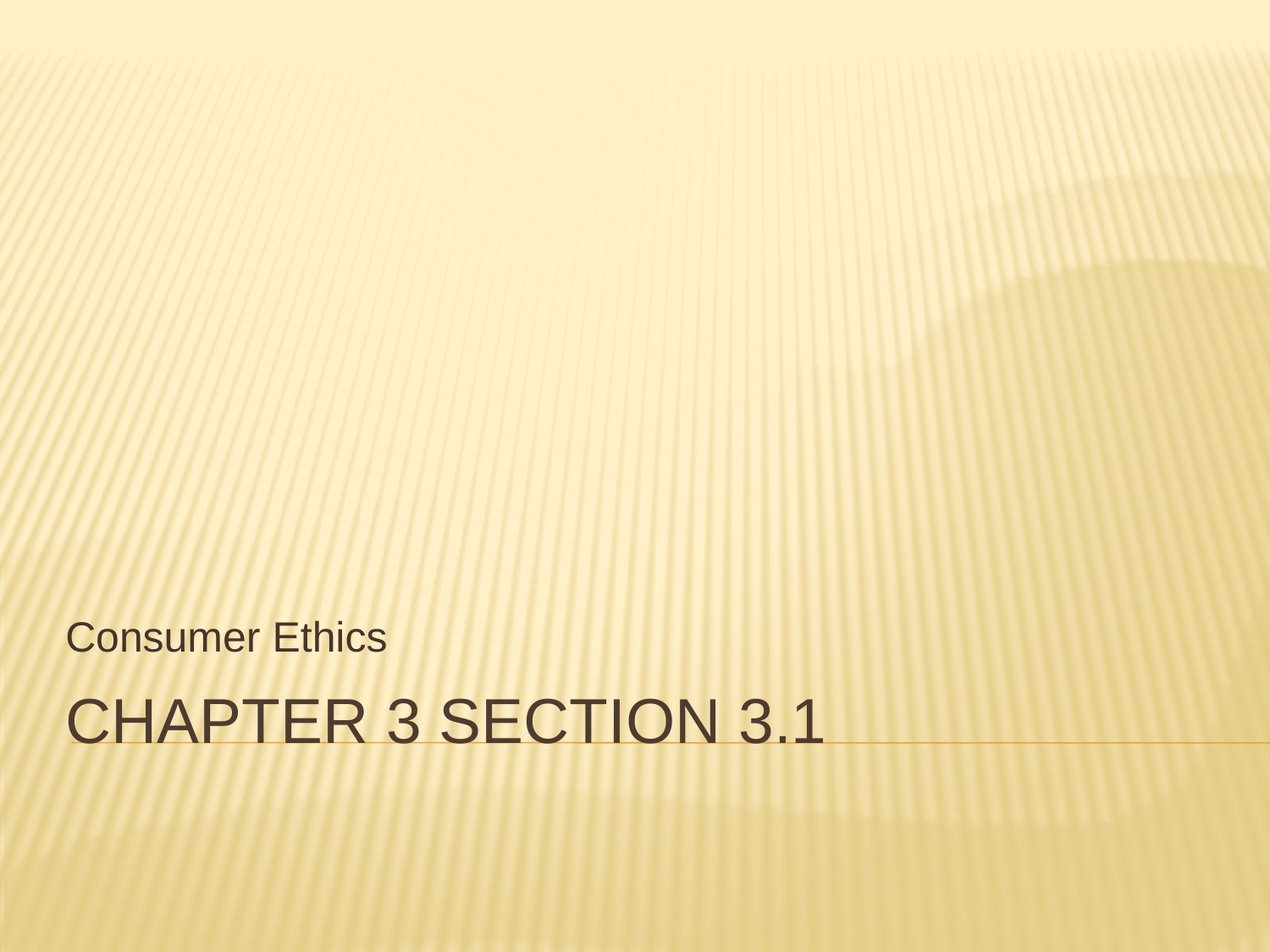

Consumer Ethics
# Chapter 3 Section 3.1